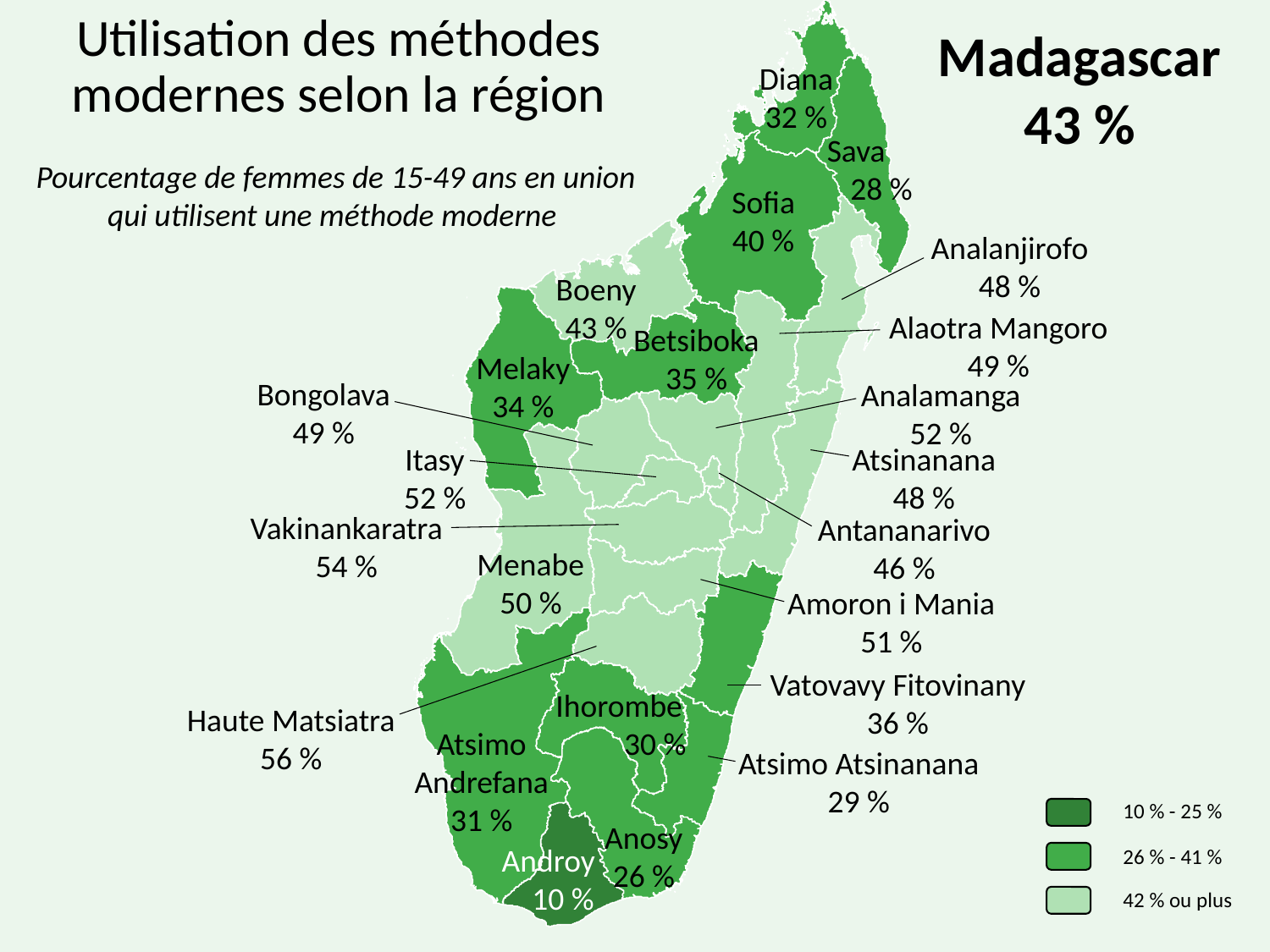

# Utilisation des méthodes modernes selon la région
Madagascar
43 %
Diana
32 %
Sava
       28 %
Pourcentage de femmes de 15-49 ans en union qui utilisent une méthode moderne
Sofia
40 %
Analanjirofo
48 %
Boeny
43 %
Alaotra Mangoro
49 %
Betsiboka
35 %
Melaky
34 %
Bongolava
49 %
Analamanga
52 %
Itasy
52 %
Atsinanana
48 %
Vakinankaratra
54 %
Antananarivo
46 %
Menabe
50 %
Amoron i Mania
51 %
Vatovavy Fitovinany
36 %
Ihorombe
          30 %
Haute Matsiatra
56 %
Atsimo Andrefana
31 %
Atsimo Atsinanana
29 %
10 % - 25 %

26 % - 41 %

42 % ou plus

Anosy
26 %
Androy
    10 %